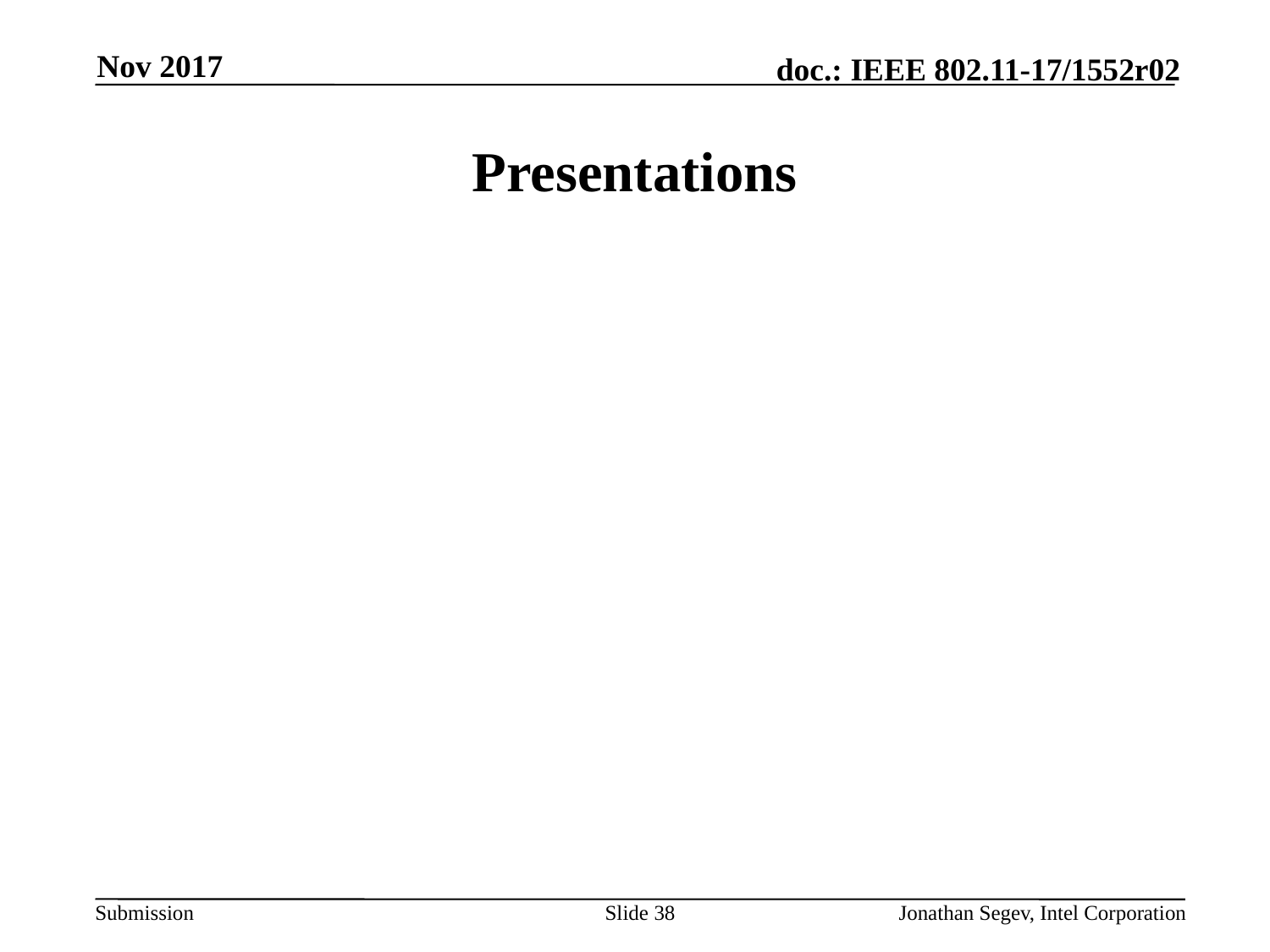

Nov 2017
# Presentations

Slide 38
Jonathan Segev, Intel Corporation